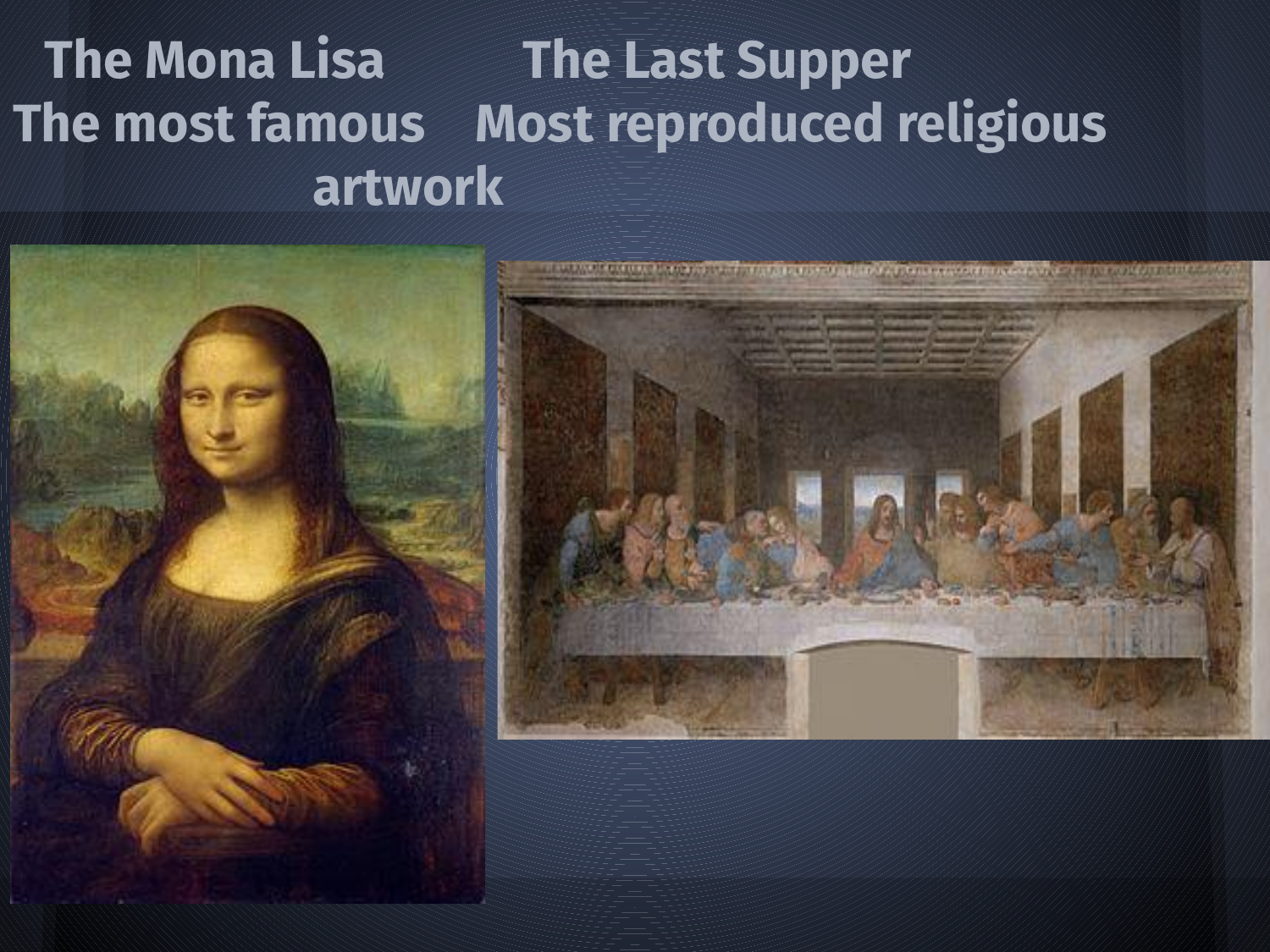

# The Mona Lisa           The Last Supper
The most famous    Most reproduced religious                                 artwork